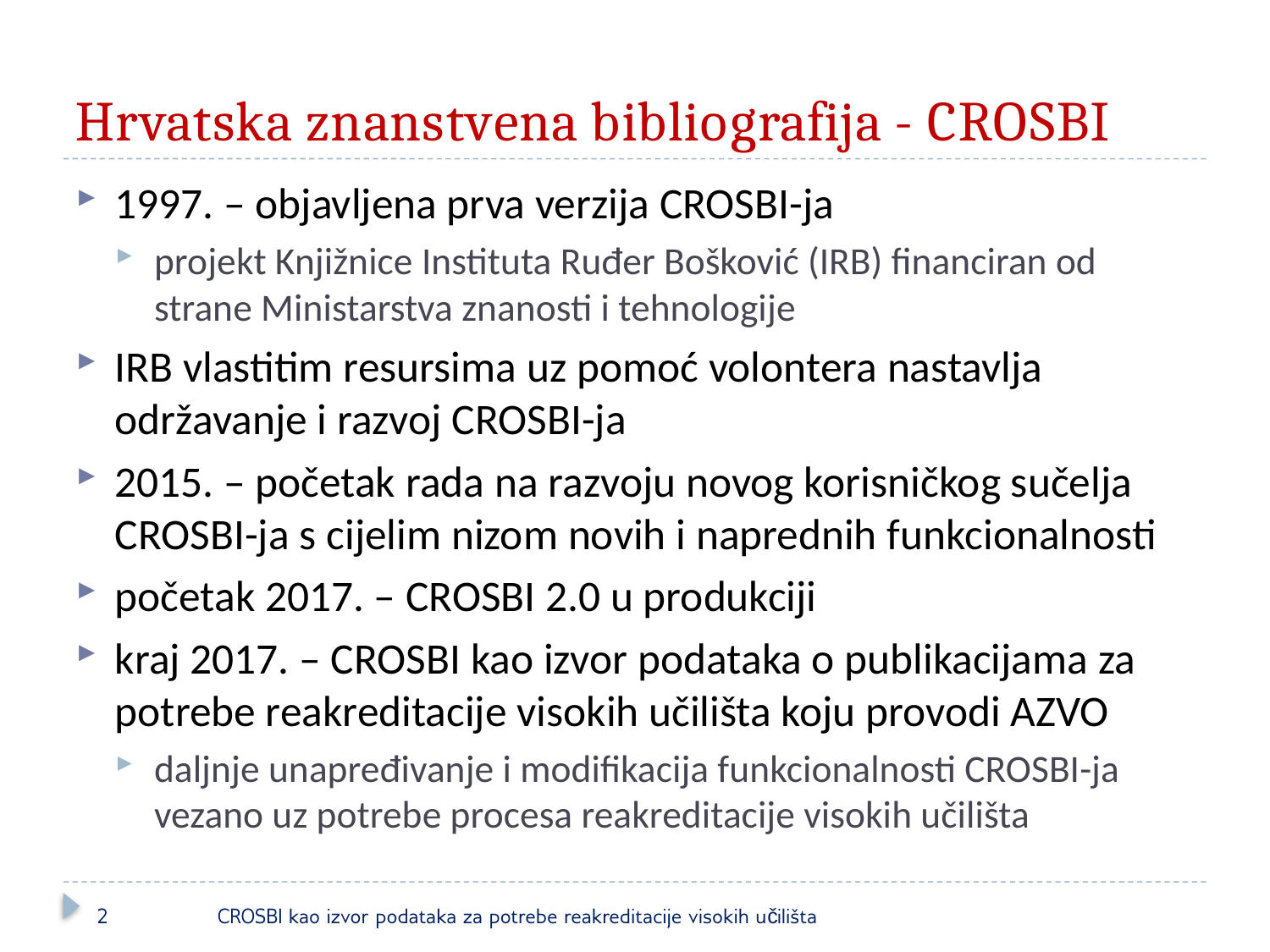

# Hrvatska znanstvena bibliografija - CROSBI
1997. – objavljena prva verzija CROSBI-ja
projekt Knjižnice Instituta Ruđer Bošković (IRB) financiran od strane Ministarstva znanosti i tehnologije
IRB vlastitim resursima uz pomoć volontera nastavlja održavanje i razvoj CROSBI-ja
2015. – početak rada na razvoju novog korisničkog sučelja CROSBI-ja s cijelim nizom novih i naprednih funkcionalnosti
početak 2017. – CROSBI 2.0 u produkciji
kraj 2017. – CROSBI kao izvor podataka o publikacijama za potrebe reakreditacije visokih učilišta koju provodi AZVO
daljnje unapređivanje i modifikacija funkcionalnosti CROSBI-ja vezano uz potrebe procesa reakreditacije visokih učilišta
2
CROSBI kao izvor podataka za potrebe reakreditacije visokih učilišta